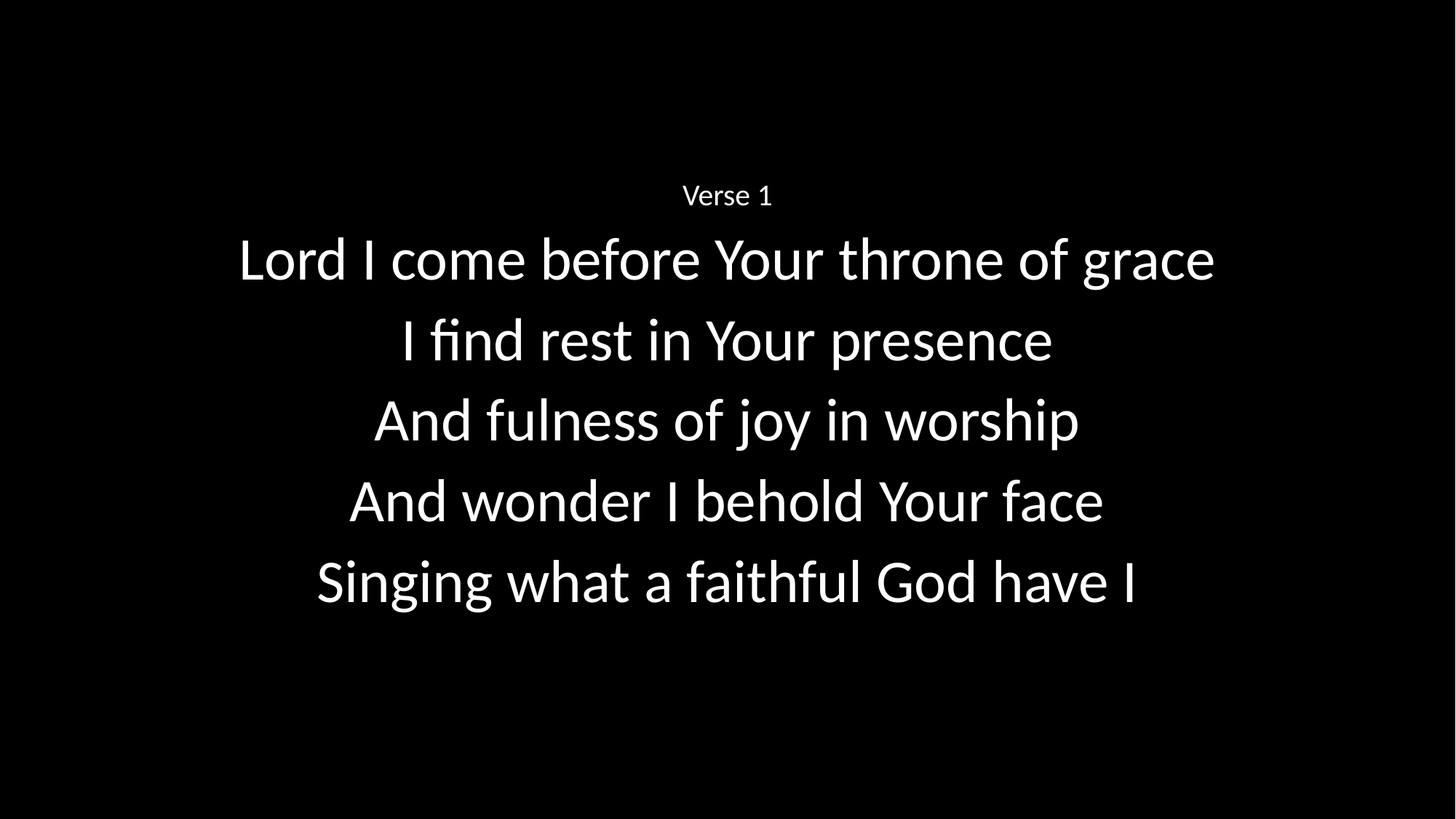

Verse 1
Lord I come before Your throne of grace
I find rest in Your presence
And fulness of joy in worship
And wonder I behold Your face
Singing what a faithful God have I